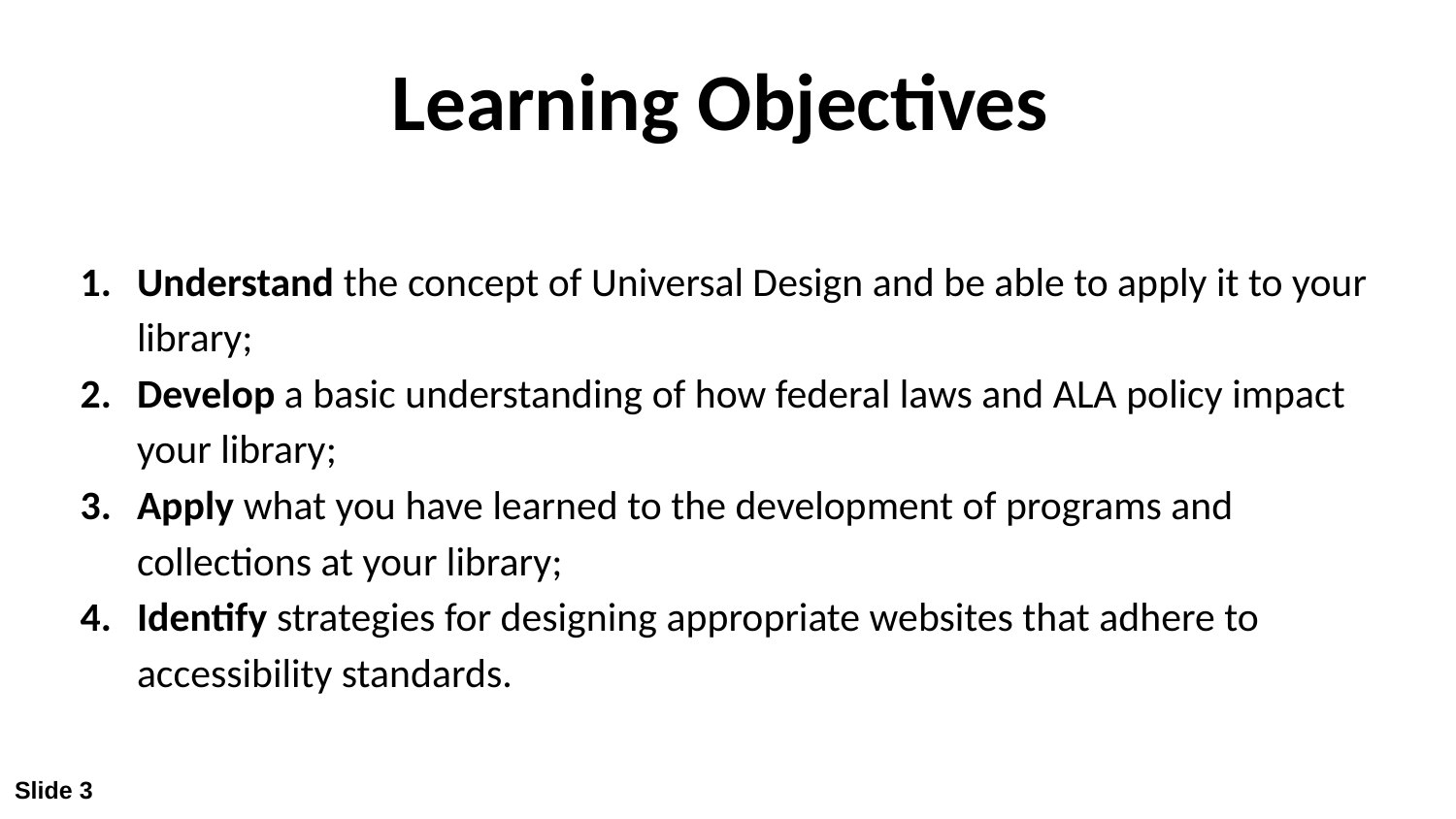

# Learning Objectives
Understand the concept of Universal Design and be able to apply it to your library;
Develop a basic understanding of how federal laws and ALA policy impact your library;
Apply what you have learned to the development of programs and collections at your library;
Identify strategies for designing appropriate websites that adhere to accessibility standards.
Slide 3